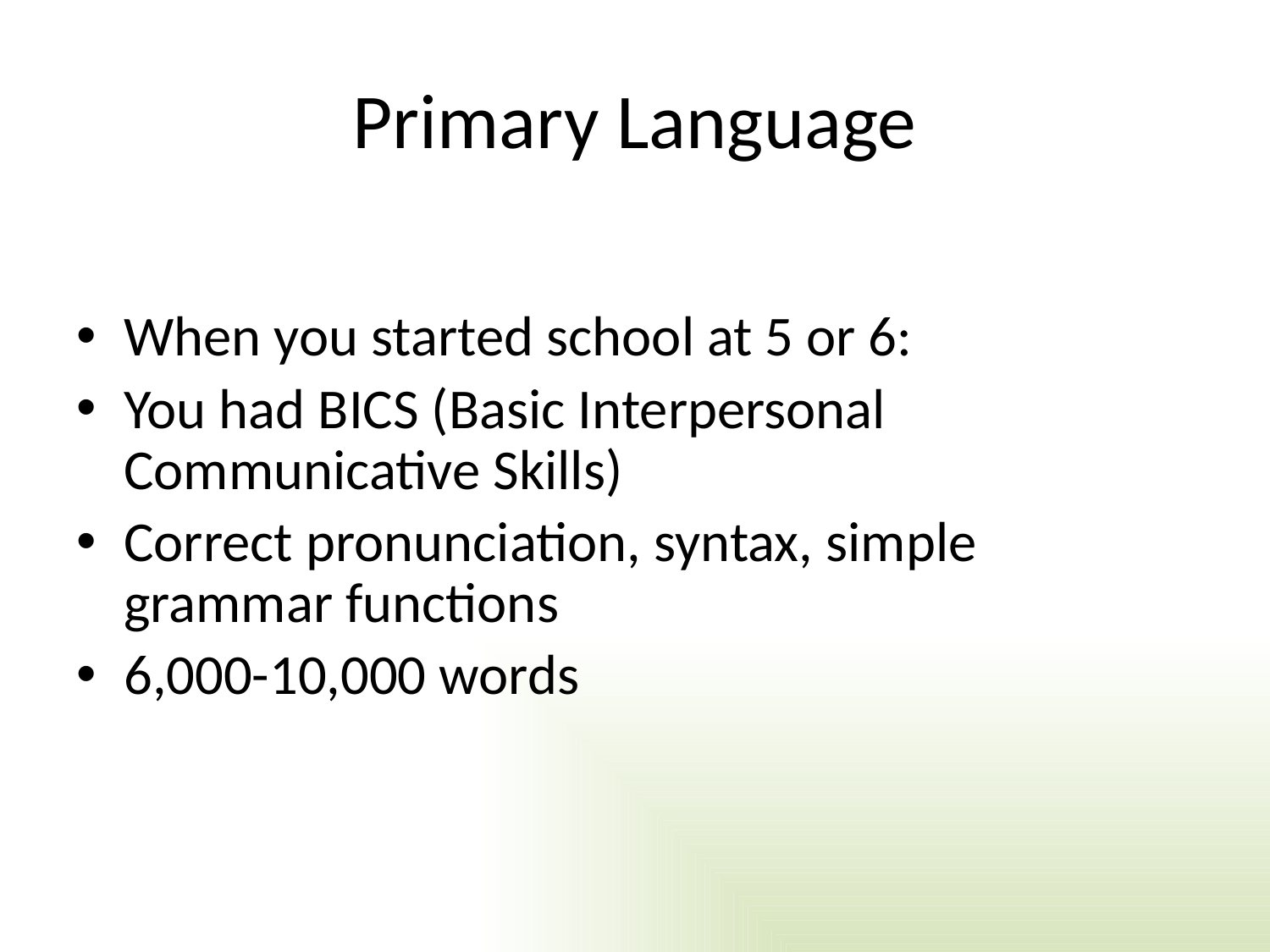

# Primary Language

When you started school at 5 or 6:
You had BICS (Basic Interpersonal Communicative Skills)
Correct pronunciation, syntax, simple grammar functions
6,000-10,000 words